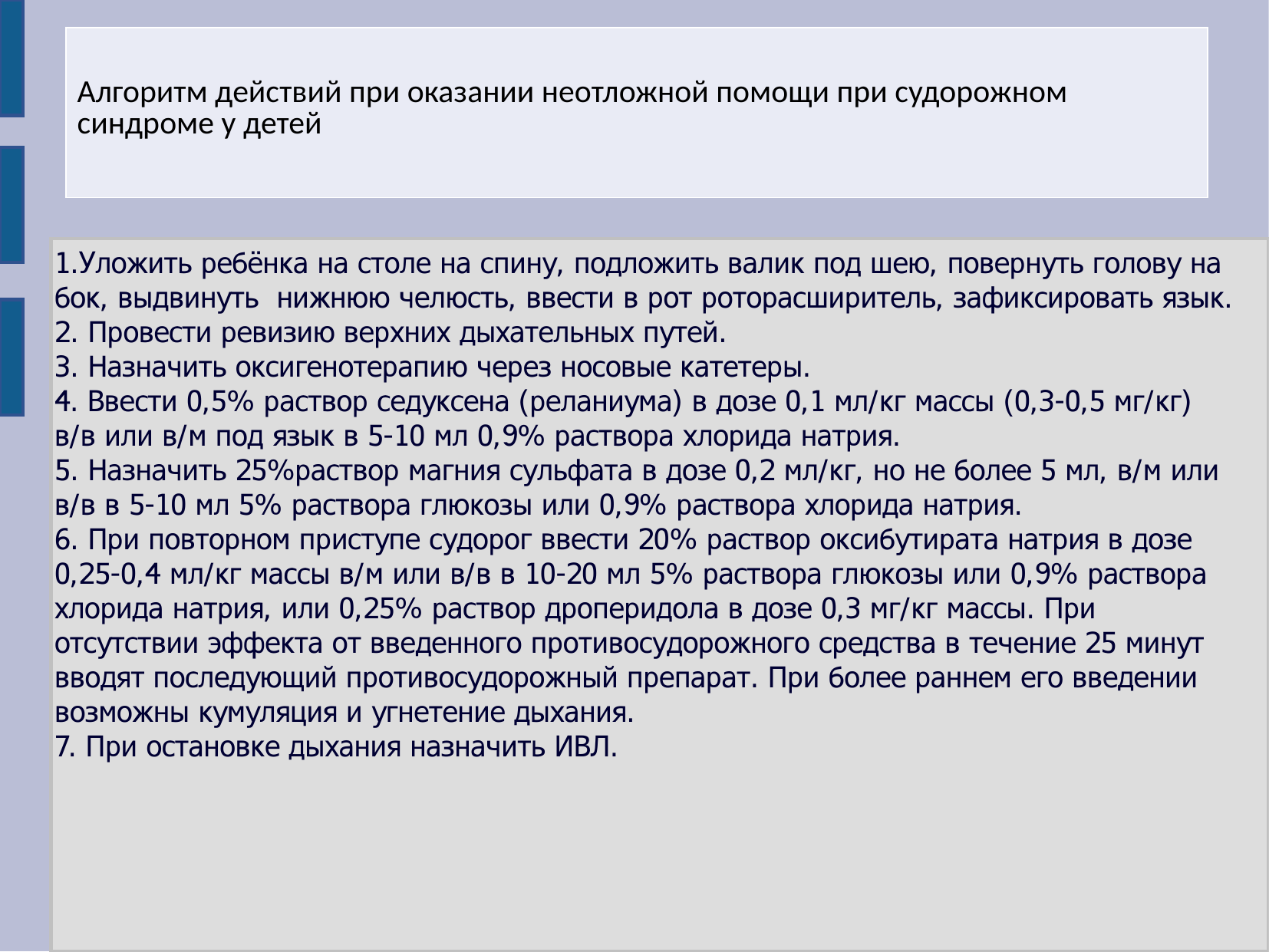

| Алгоритм действий при оказании неотложной помощи при судорожном синдроме у детей |
| --- |
1.Уложить ребёнка на столе на спину, подложить валик под шею, повернуть голову на бок, выдвинуть  нижнюю челюсть, ввести в рот роторасширитель, зафиксировать язык. 
2. Провести ревизию верхних дыхательных путей. 
3. Назначить оксигенотерапию через носовые катетеры. 
4. Ввести 0,5% раствор седуксена (реланиума) в дозе 0,1 мл/кг массы (0,3-0,5 мг/кг) в/в или в/м под язык в 5-10 мл 0,9% раствора хлорида натрия. 
5. Назначить 25%раствор магния сульфата в дозе 0,2 мл/кг, но не более 5 мл, в/м или в/в в 5-10 мл 5% раствора глюкозы или 0,9% раствора хлорида натрия.
6. При повторном приступе судорог ввести 20% раствор оксибутирата натрия в дозе 0,25-0,4 мл/кг массы в/м или в/в в 10-20 мл 5% раствора глюкозы или 0,9% раствора хлорида натрия, или 0,25% раствор дроперидола в дозе 0,3 мг/кг массы. При отсутствии эффекта от введенного противосудорожного средства в течение 25 минут вводят последующий противосудорожный препарат. При более раннем его введении возможны кумуляция и угнетение дыхания.
7. При остановке дыхания назначить ИВЛ.